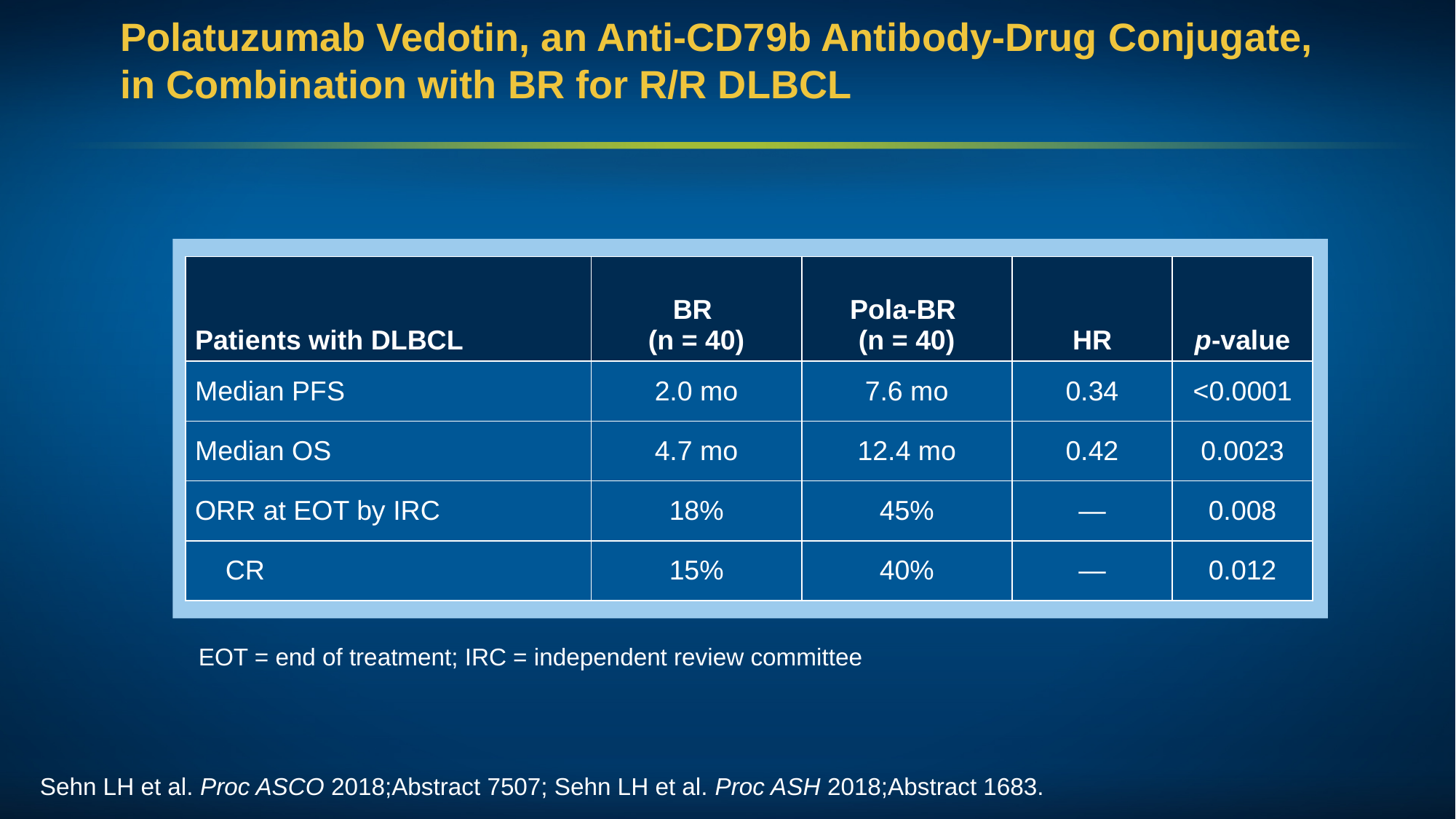

# Polatuzumab Vedotin, an Anti-CD79b Antibody-Drug Conjugate, in Combination with BR for R/R DLBCL

| Patients with DLBCL | BR (n = 40) | Pola-BR (n = 40) | HR | p-value |
| --- | --- | --- | --- | --- |
| Median PFS | 2.0 mo | 7.6 mo | 0.34 | <0.0001 |
| Median OS | 4.7 mo | 12.4 mo | 0.42 | 0.0023 |
| ORR at EOT by IRC | 18% | 45% | — | 0.008 |
| CR | 15% | 40% | — | 0.012 |
EOT = end of treatment; IRC = independent review committee
Sehn LH et al. Proc ASCO 2018;Abstract 7507; Sehn LH et al. Proc ASH 2018;Abstract 1683.